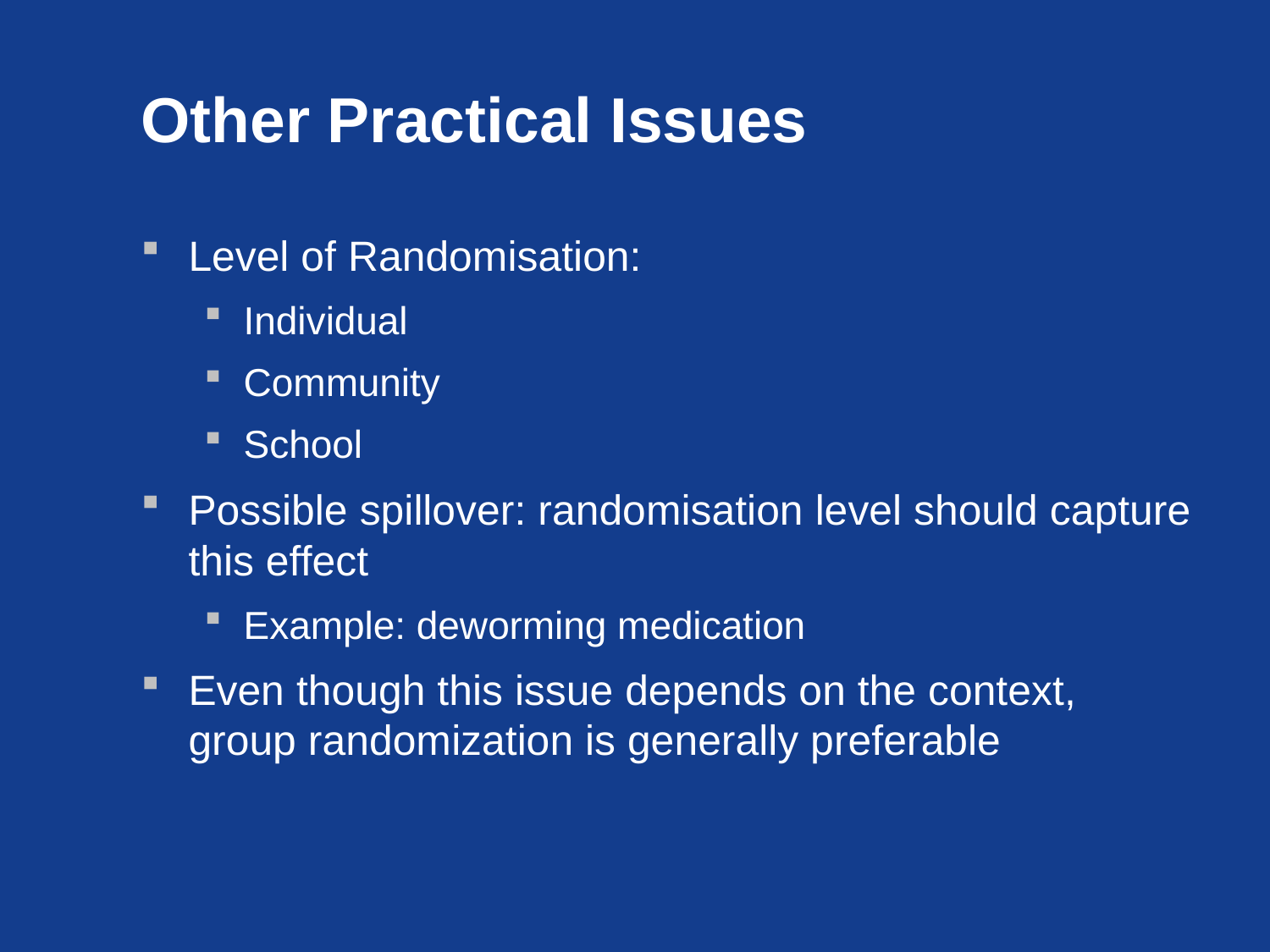

# Other Practical Issues
Level of Randomisation:
Individual
Community
School
Possible spillover: randomisation level should capture this effect
Example: deworming medication
Even though this issue depends on the context, group randomization is generally preferable